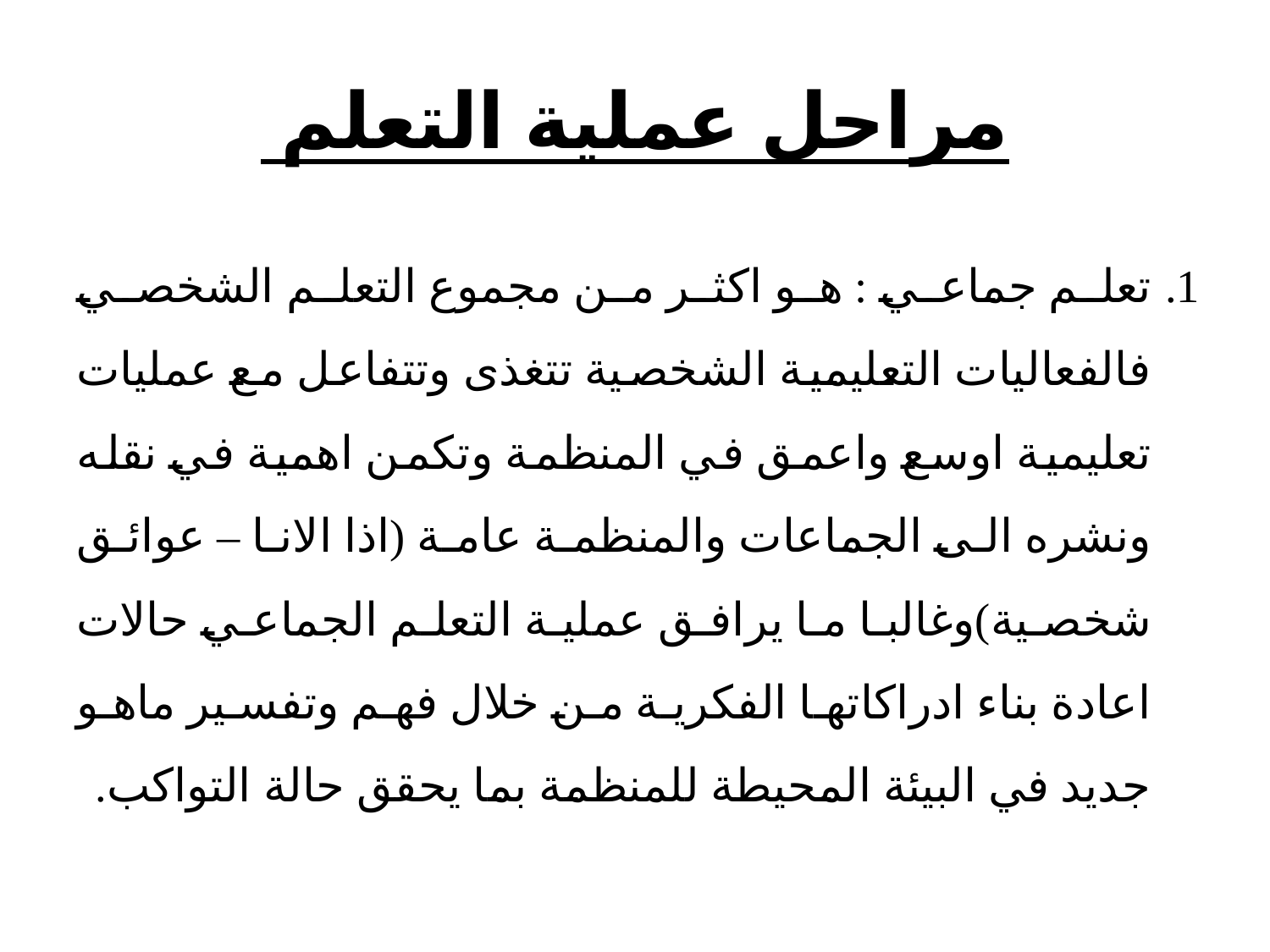

# مراحل عملية التعلم
تعلم جماعي : هو اكثر من مجموع التعلم الشخصي فالفعاليات التعليمية الشخصية تتغذى وتتفاعل مع عمليات تعليمية اوسع واعمق في المنظمة وتكمن اهمية في نقله ونشره الى الجماعات والمنظمة عامة (اذا الانا – عوائق شخصية)وغالبا ما يرافق عملية التعلم الجماعي حالات اعادة بناء ادراكاتها الفكرية من خلال فهم وتفسير ماهو جديد في البيئة المحيطة للمنظمة بما يحقق حالة التواكب.